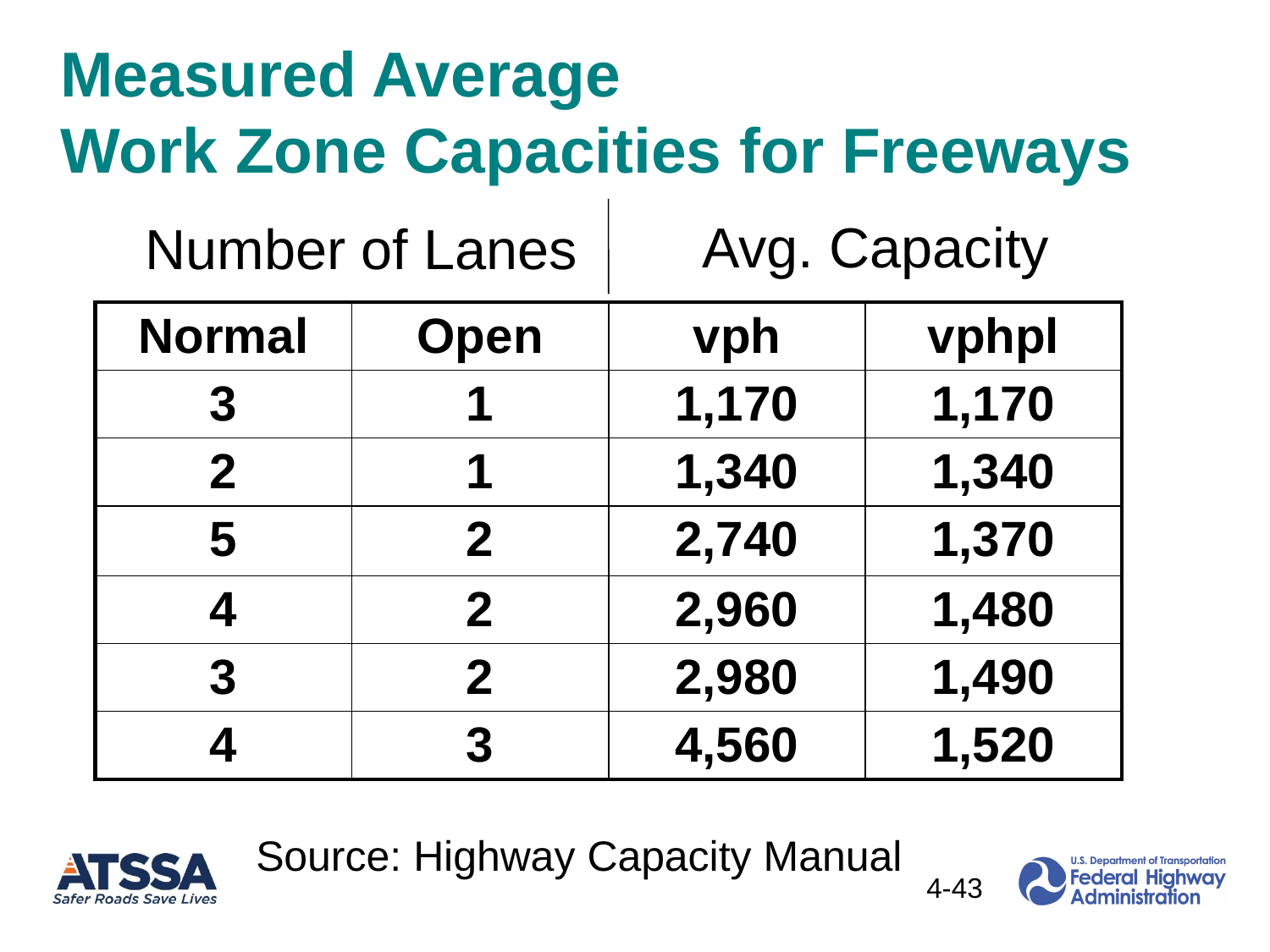

Measured Average
Work Zone Capacities for Freeways

Avg. Capacity
Number of Lanes
| Normal | Open | vph | vphpl |
| --- | --- | --- | --- |
| 3 | 1 | 1,170 | 1,170 |
| 2 | 1 | 1,340 | 1,340 |
| 5 | 2 | 2,740 | 1,370 |
| 4 | 2 | 2,960 | 1,480 |
| 3 | 2 | 2,980 | 1,490 |
| 4 | 3 | 4,560 | 1,520 |
Source: Highway Capacity Manual